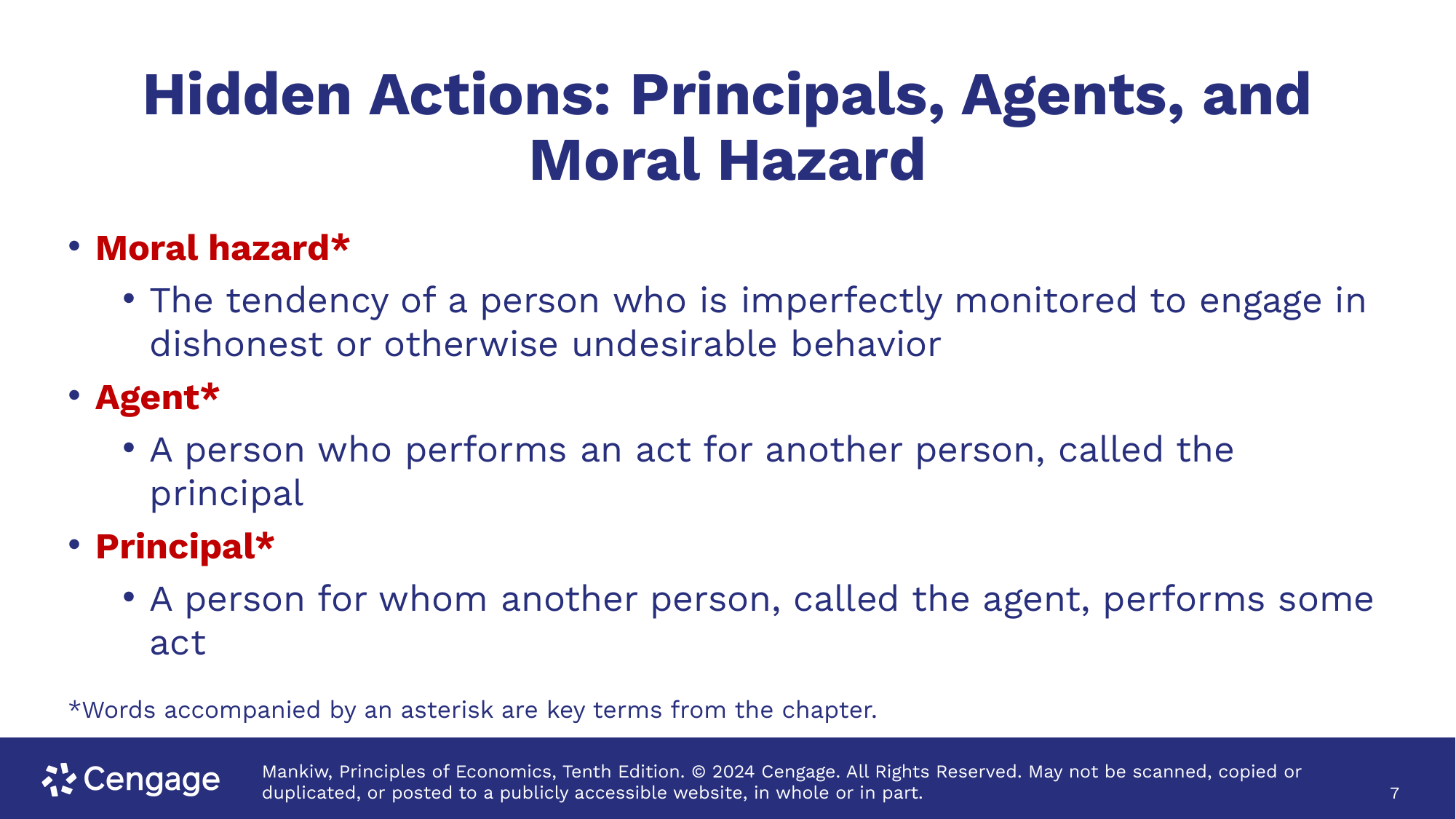

# Hidden Actions: Principals, Agents, and Moral Hazard
Moral hazard*
The tendency of a person who is imperfectly monitored to engage in dishonest or otherwise undesirable behavior
Agent*
A person who performs an act for another person, called the principal
Principal*
A person for whom another person, called the agent, performs some act
*Words accompanied by an asterisk are key terms from the chapter.